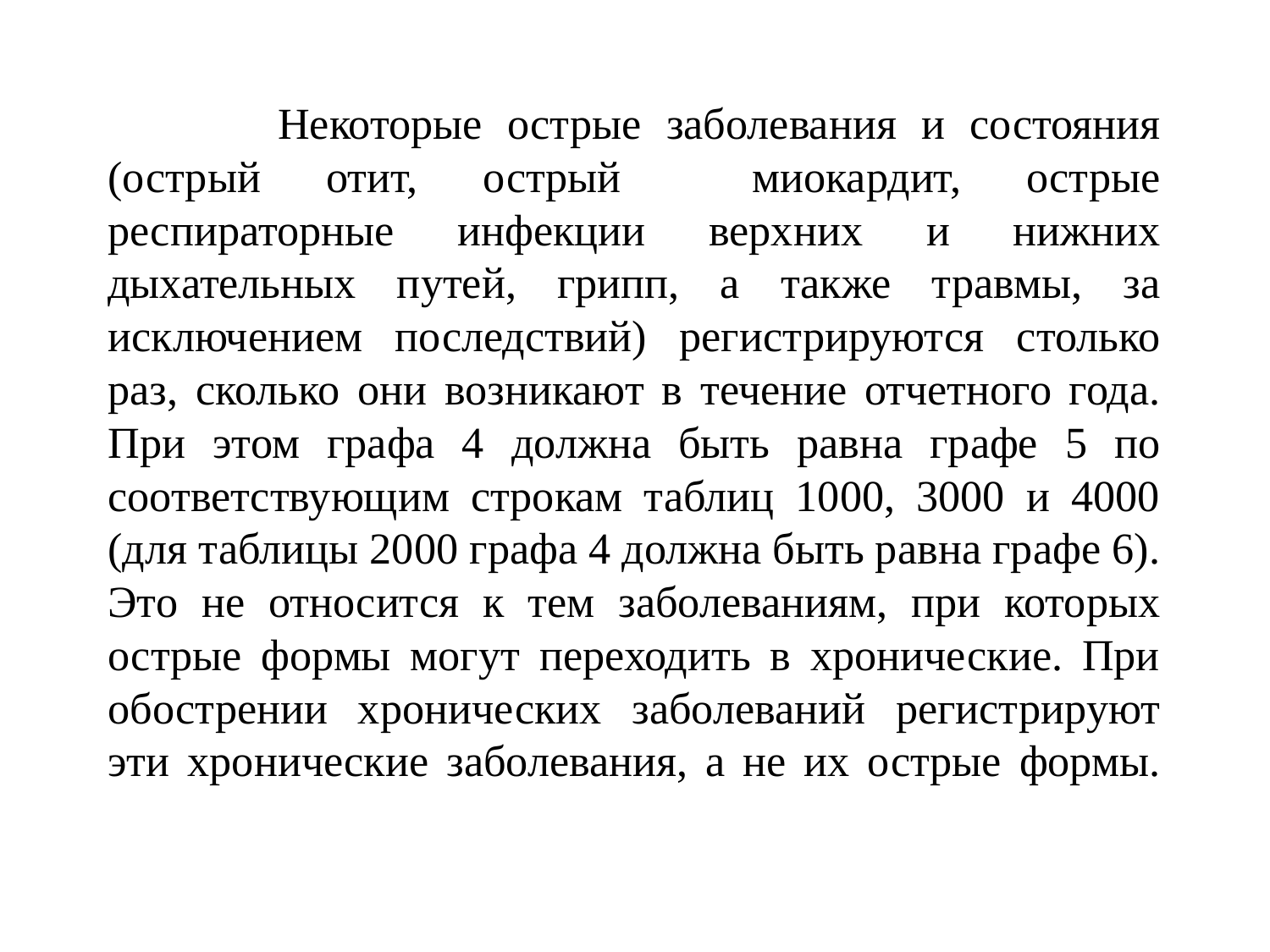

# Некоторые острые заболевания и состояния (острый отит, острый  миокардит, острые респираторные инфекции верхних и нижних дыхательных путей, грипп, а также травмы, за исключением последствий) регистрируются столько раз, сколько они возникают в течение отчетного года. При этом графа 4 должна быть равна графе 5 по соответствующим строкам таблиц 1000, 3000 и 4000 (для таблицы 2000 графа 4 должна быть равна графе 6). Это не относится к тем заболеваниям, при которых острые формы могут переходить в хронические. При обострении хронических заболеваний регистрируют эти хронические заболевания, а не их острые формы.